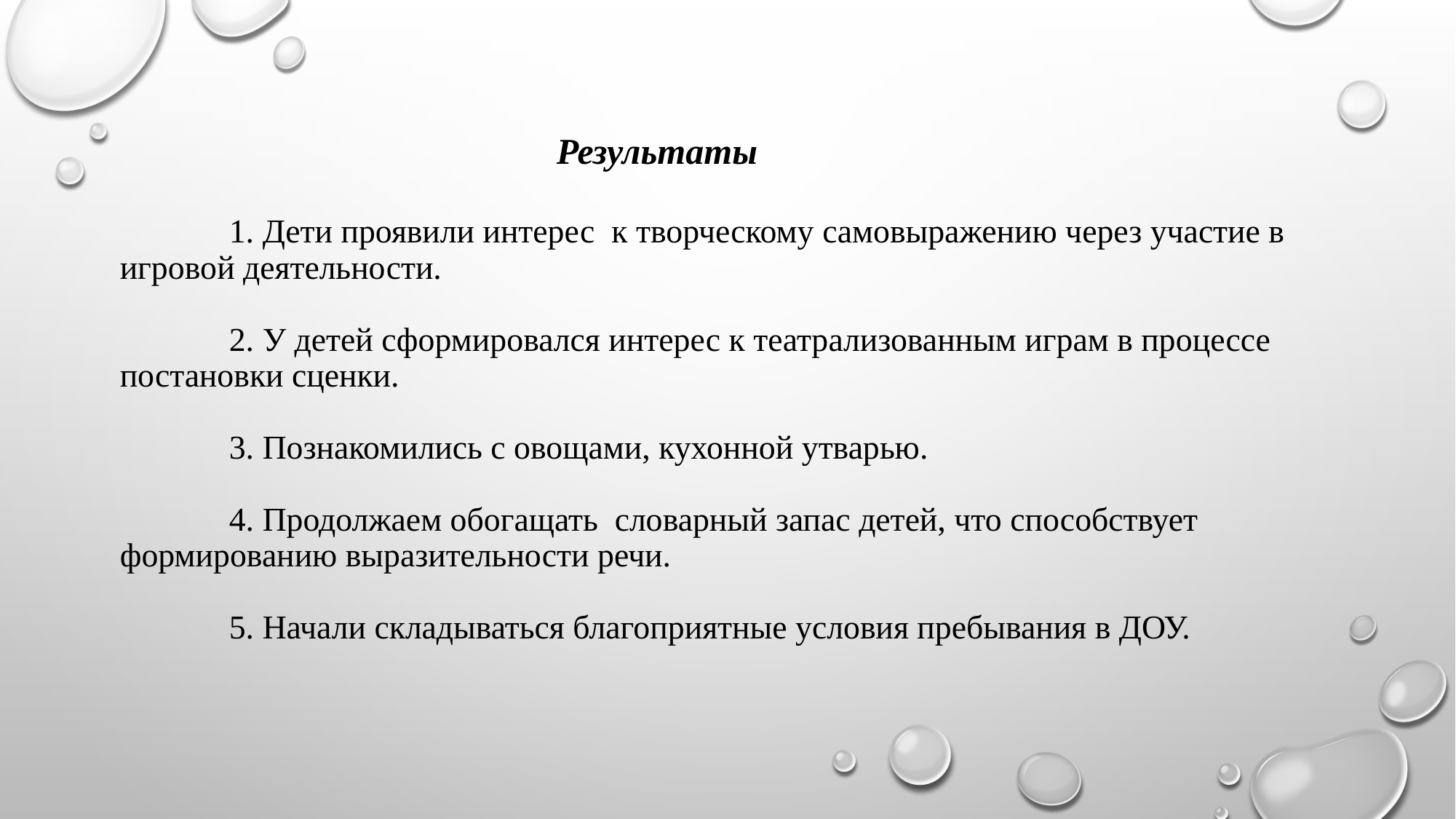

# Результаты 1. Дети проявили интерес  к творческому самовыражению через участие в игровой деятельности. 2. У детей сформировался интерес к театрализованным играм в процессе постановки сценки. 3. Познакомились с овощами, кухонной утварью. 4. Продолжаем обогащать  словарный запас детей, что способствует формированию выразительности речи. 5. Начали складываться благоприятные условия пребывания в ДОУ.